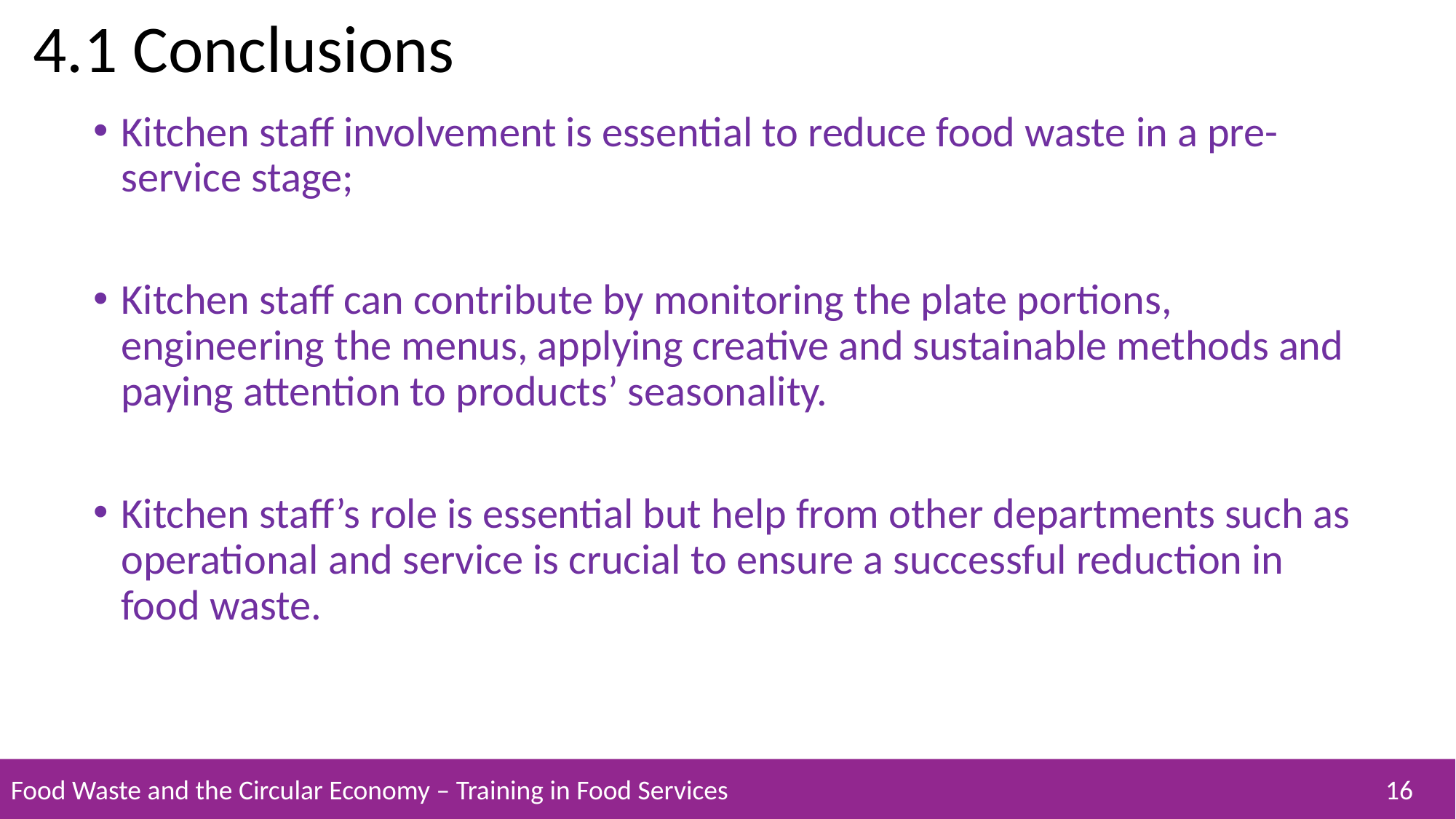

# 4.1 Conclusions
Kitchen staff involvement is essential to reduce food waste in a pre-service stage;

Kitchen staff can contribute by monitoring the plate portions, engineering the menus, applying creative and sustainable methods and paying attention to products’ seasonality.

Kitchen staff’s role is essential but help from other departments such as operational and service is crucial to ensure a successful reduction in food waste.